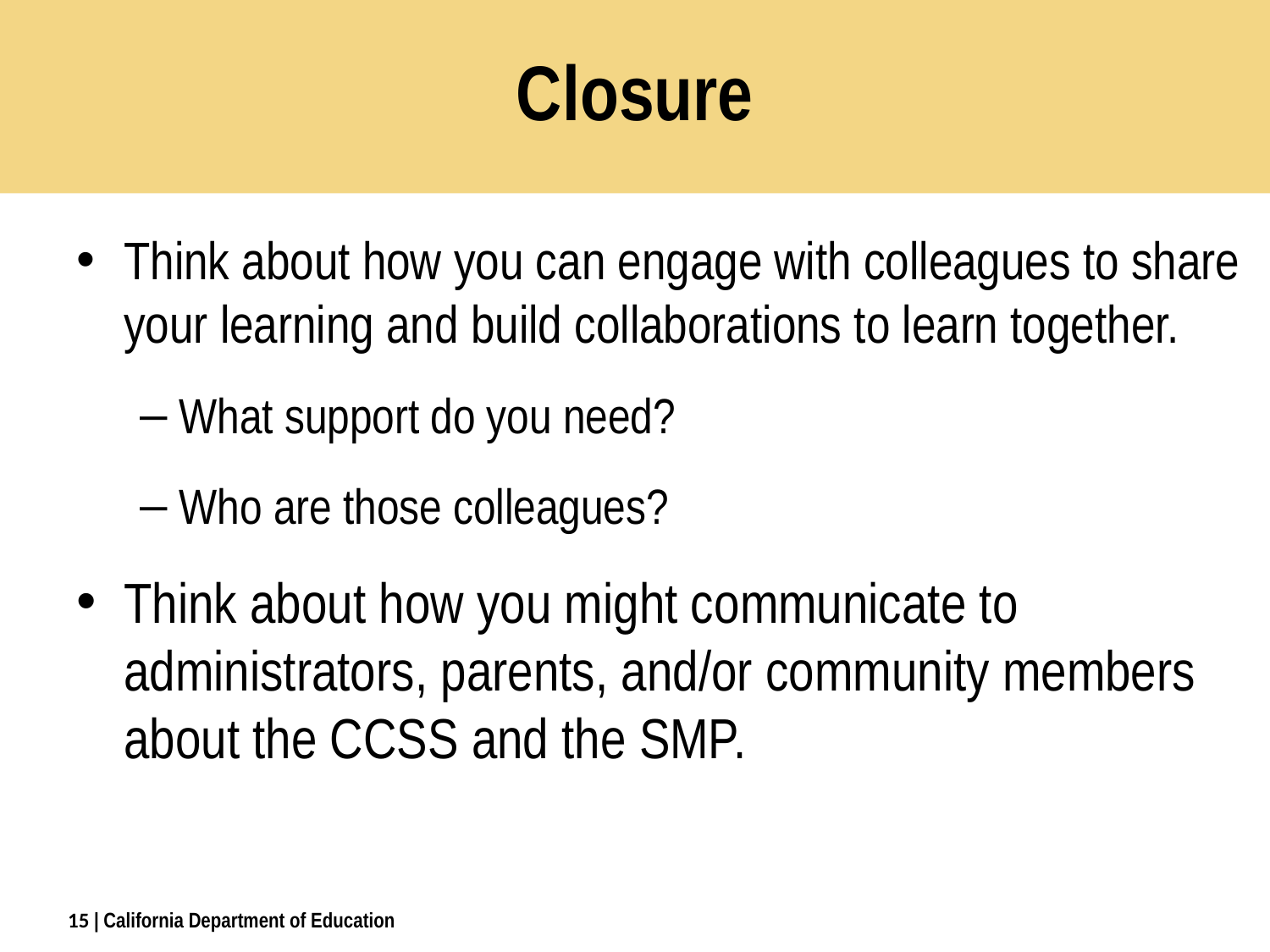

Closure
Think about how you can engage with colleagues to share your learning and build collaborations to learn together.
What support do you need?
Who are those colleagues?
Think about how you might communicate to administrators, parents, and/or community members about the CCSS and the SMP.
15
| California Department of Education